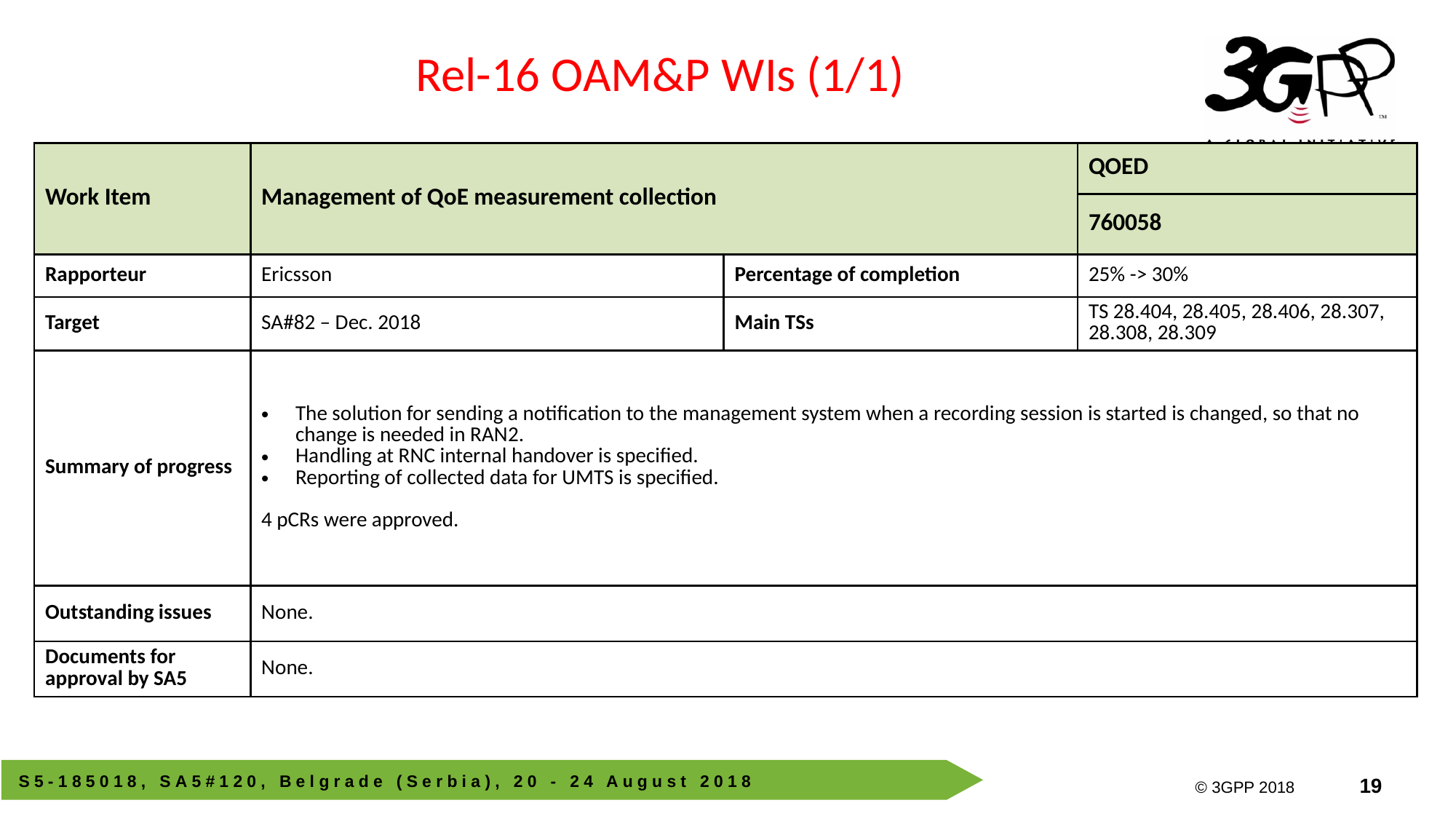

Rel-16 OAM&P WIs (1/1)
| Work Item | Management of QoE measurement collection |  | QOED |
| --- | --- | --- | --- |
|  |  |  | 760058 |
| Rapporteur | Ericsson | Percentage of completion | 25% -> 30% |
| Target | SA#82 – Dec. 2018 | Main TSs | TS 28.404, 28.405, 28.406, 28.307, 28.308, 28.309 |
| Summary of progress | The solution for sending a notification to the management system when a recording session is started is changed, so that no change is needed in RAN2. Handling at RNC internal handover is specified. Reporting of collected data for UMTS is specified. 4 pCRs were approved. |  |  |
| Outstanding issues | None. |  |  |
| Documents for approval by SA5 | None. |  |  |